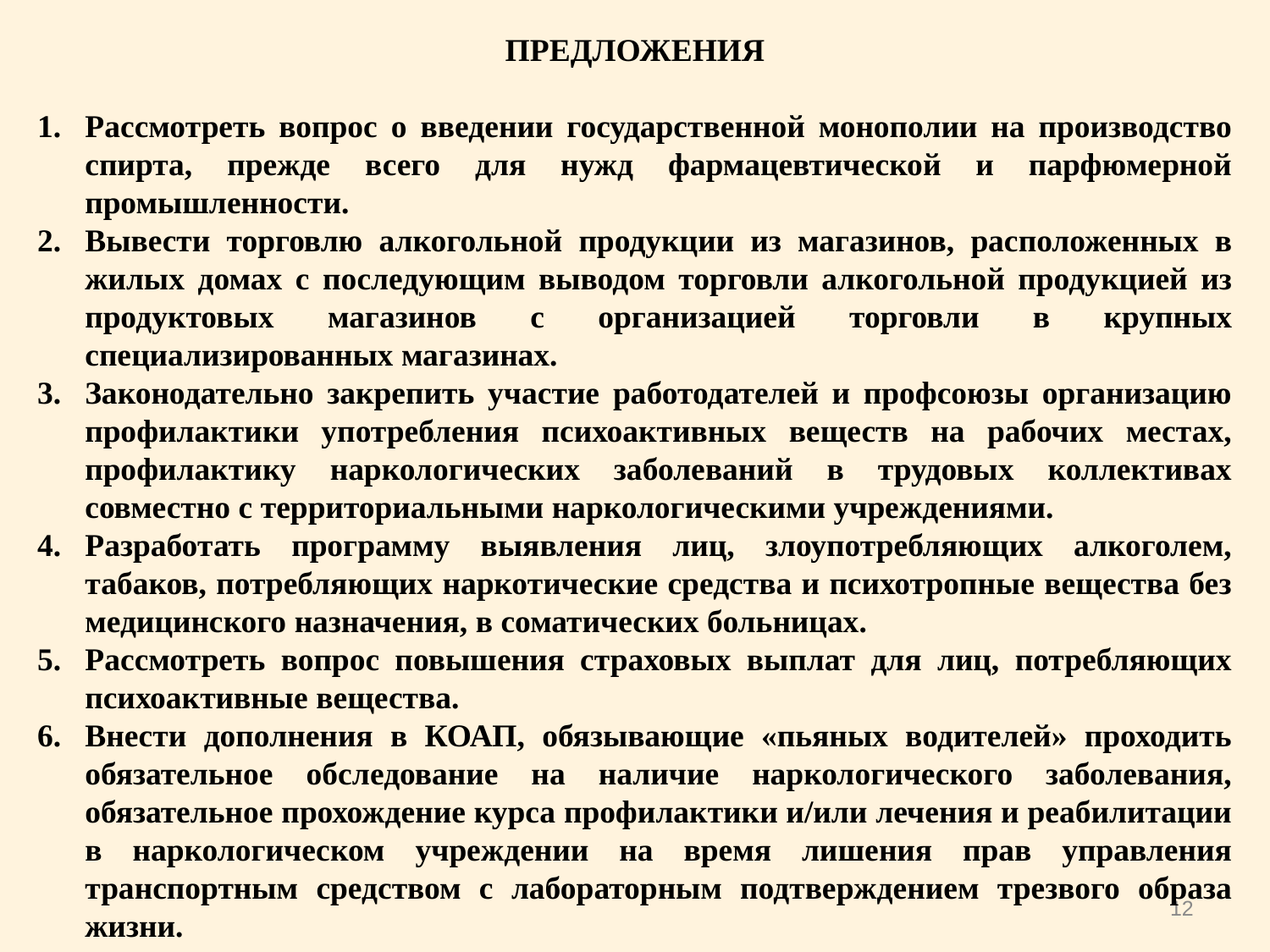

ПРЕДЛОЖЕНИЯ

Рассмотреть вопрос о введении государственной монополии на производство спирта, прежде всего для нужд фармацевтической и парфюмерной промышленности.
Вывести торговлю алкогольной продукции из магазинов, расположенных в жилых домах с последующим выводом торговли алкогольной продукцией из продуктовых магазинов с организацией торговли в крупных специализированных магазинах.
Законодательно закрепить участие работодателей и профсоюзы организацию профилактики употребления психоактивных веществ на рабочих местах, профилактику наркологических заболеваний в трудовых коллективах совместно с территориальными наркологическими учреждениями.
Разработать программу выявления лиц, злоупотребляющих алкоголем, табаков, потребляющих наркотические средства и психотропные вещества без медицинского назначения, в соматических больницах.
Рассмотреть вопрос повышения страховых выплат для лиц, потребляющих психоактивные вещества.
Внести дополнения в КОАП, обязывающие «пьяных водителей» проходить обязательное обследование на наличие наркологического заболевания, обязательное прохождение курса профилактики и/или лечения и реабилитации в наркологическом учреждении на время лишения прав управления транспортным средством с лабораторным подтверждением трезвого образа жизни.
12